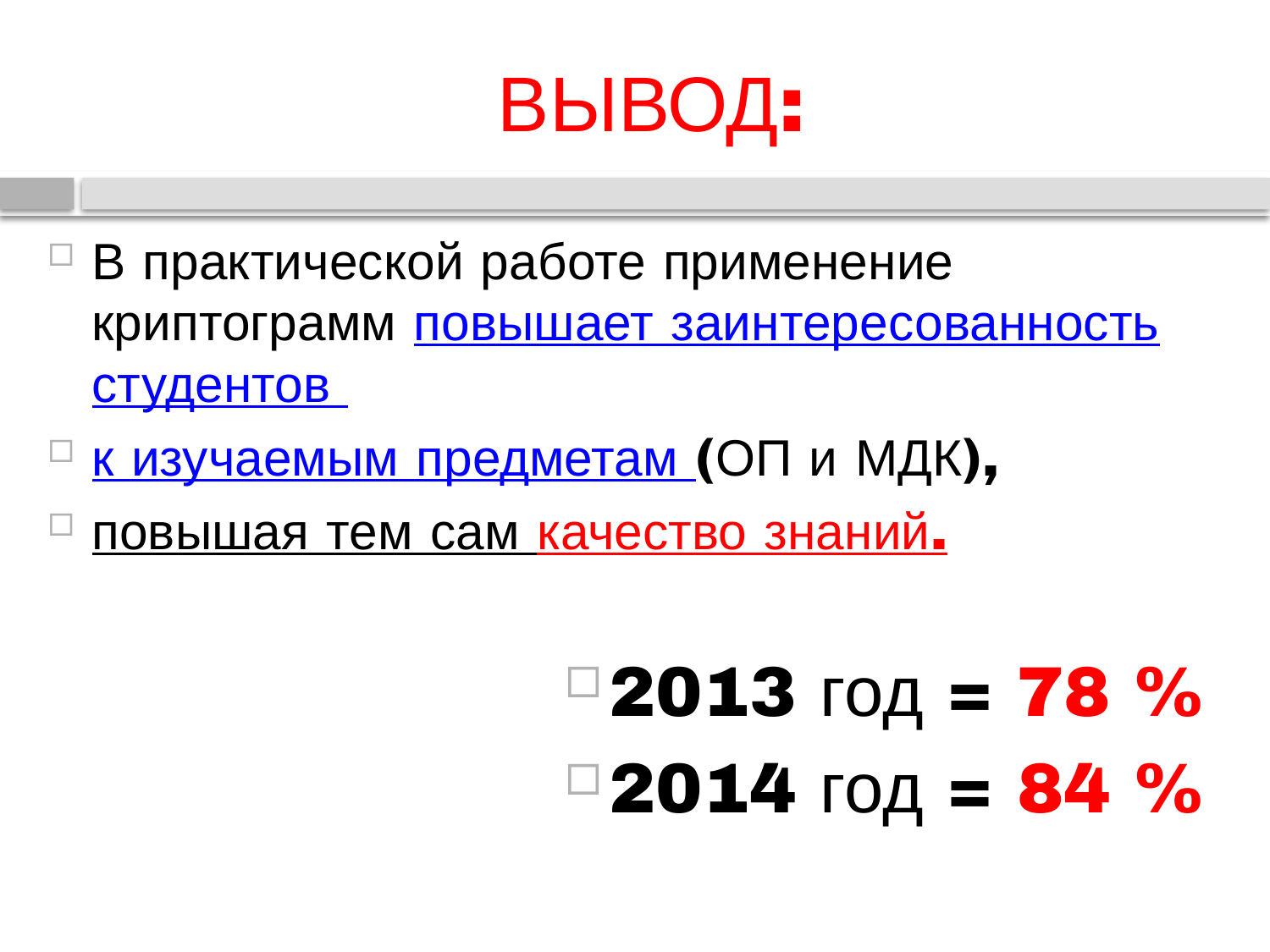

# ВЫВОД:
В практической работе применение  криптограмм повышает заинтересованность студентов
к изучаемым предметам (ОП и МДК),
повышая тем сам качество знаний.

2013 год = 78 %
2014 год = 84 %